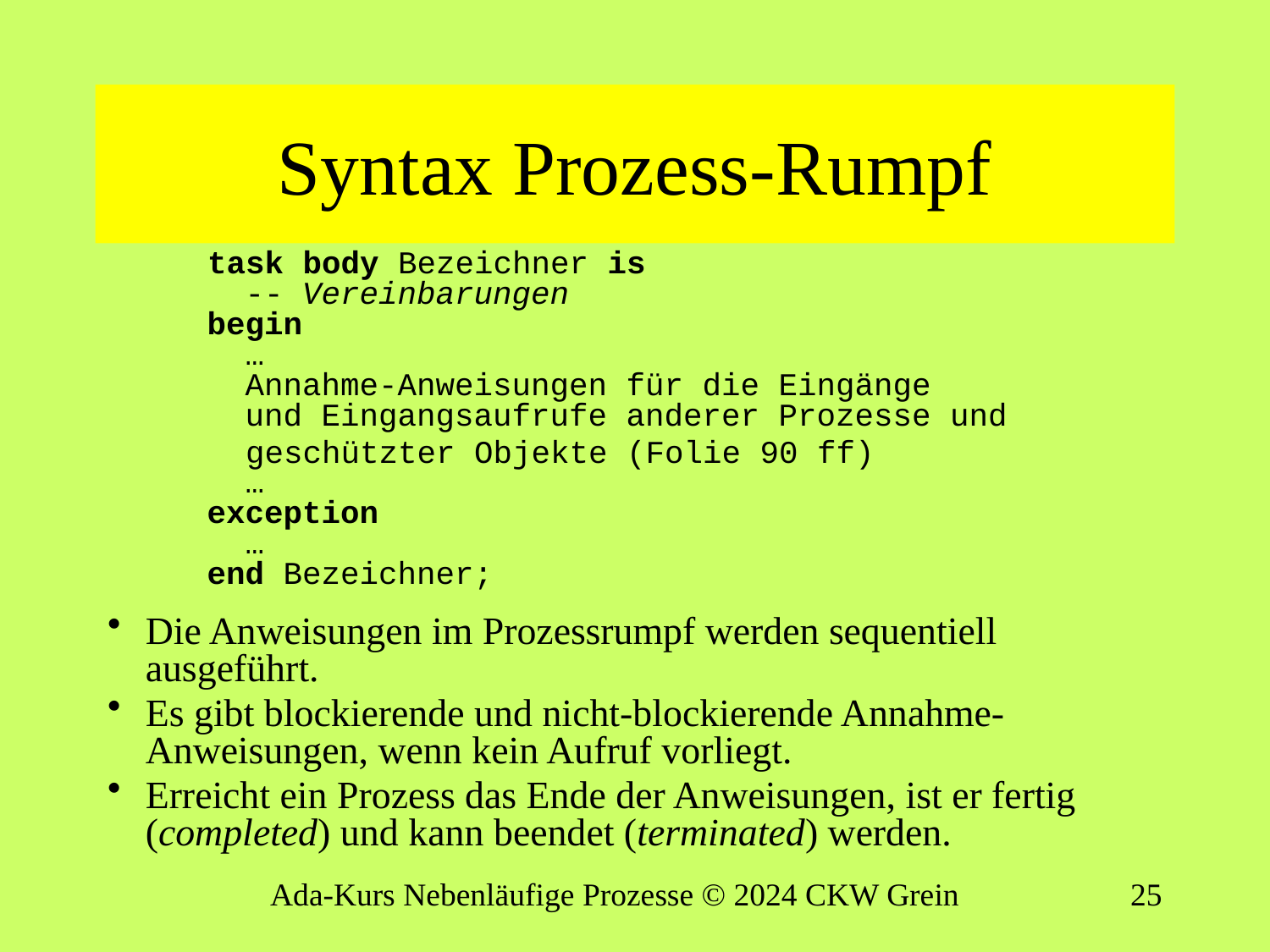

# Syntax Prozess-Rumpf
task body Bezeichner is
  -- Vereinbarungen
begin
  …
  Annahme-Anweisungen für die Eingänge
  und Eingangsaufrufe anderer Prozesse und
  geschützter Objekte (Folie 90 ff)
  …
exception
  …
end Bezeichner;

Die Anweisungen im Prozessrumpf werden sequentiell ausgeführt.
Es gibt blockierende und nicht-blockierende Annahme-Anweisungen, wenn kein Aufruf vorliegt.
Erreicht ein Prozess das Ende der Anweisungen, ist er fertig (completed) und kann beendet (terminated) werden.
Ada-Kurs Nebenläufige Prozesse © 2024 CKW Grein
25